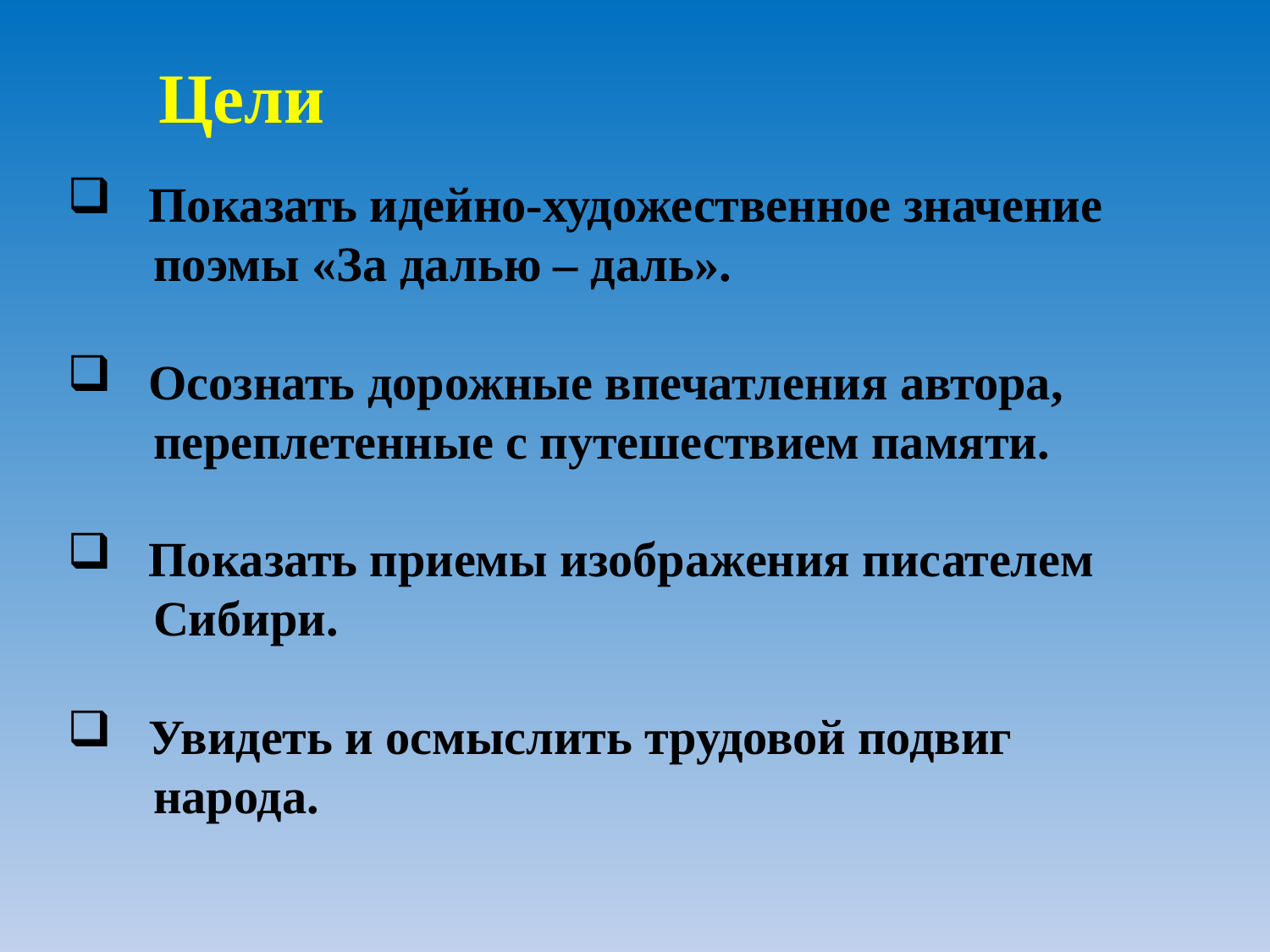

Цели
   Показать идейно-художественное значение
       поэмы «За далью – даль».

   Осознать дорожные впечатления автора,
       переплетенные с путешествием памяти.

   Показать приемы изображения писателем
       Сибири.

   Увидеть и осмыслить трудовой подвиг
       народа.